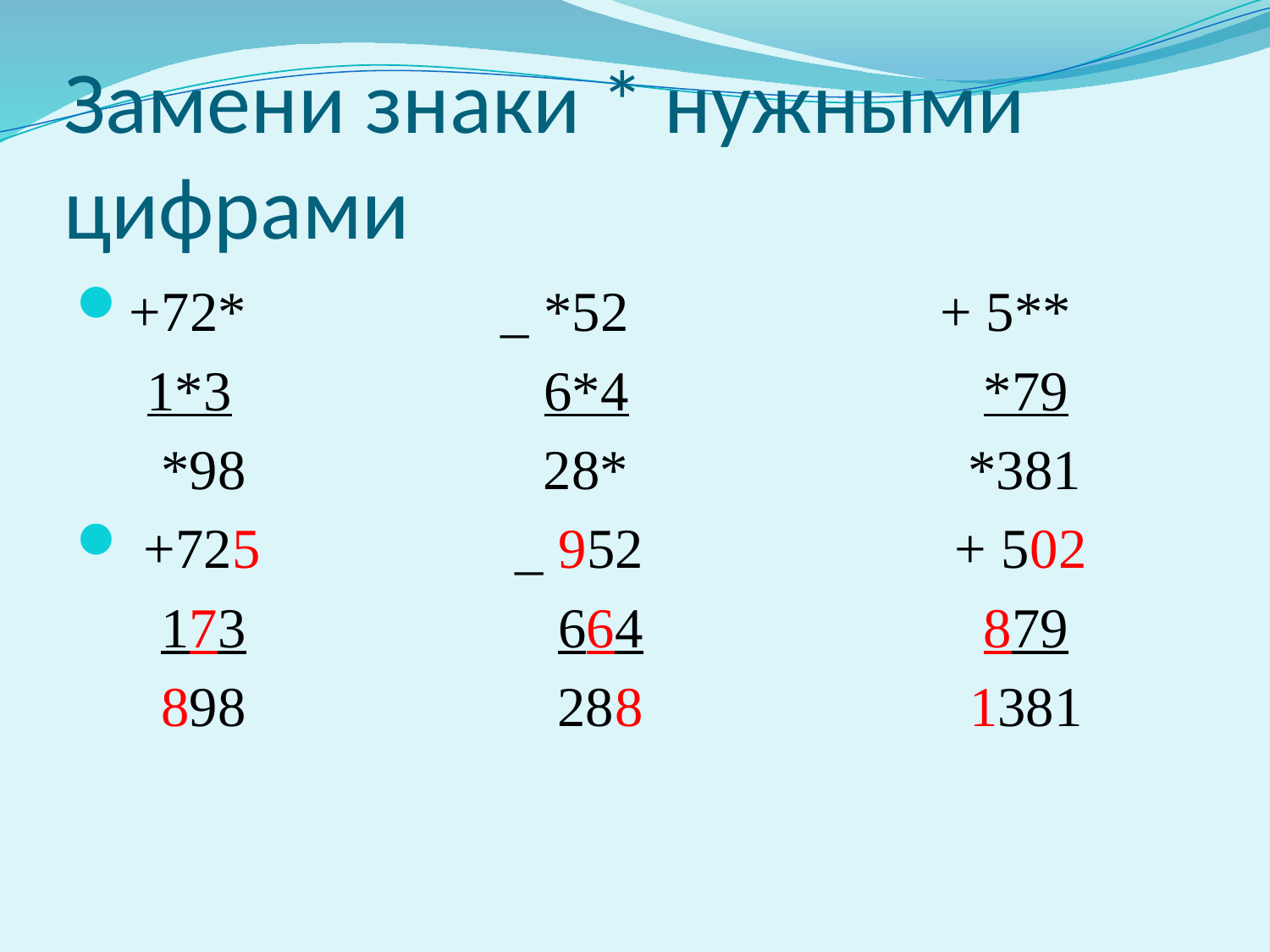

# Замени знаки * нужными цифрами

+72*                  _ *52                      + 5**
     1*3                      6*4                         *79
      *98                     28*                        *381
 +725                  _ 952                      + 502
      173                      664                        879
      898                      288                       1381